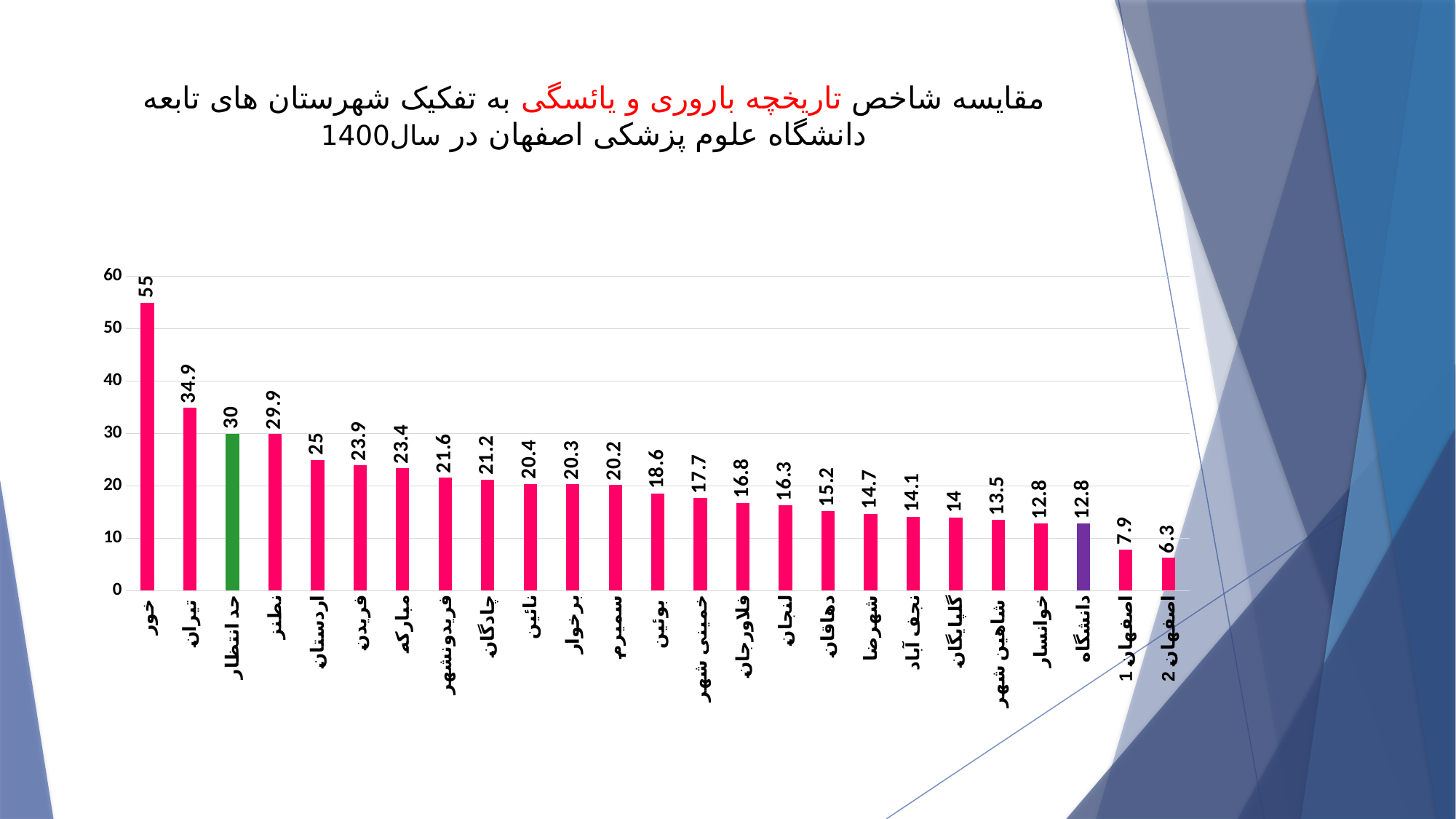

# مقایسه شاخص تاریخچه باروری و یائسگی به تفکیک شهرستان های تابعه دانشگاه علوم پزشکی اصفهان در سال1400

### Chart

| Category | Column1 |
|---|---|
| خور  | 55.0 |
|  تیران  | 34.9 |
| حد انتظار | 30.0 |
| نطنز | 29.9 |
|  اردستان | 25.0 |
| فریدن | 23.9 |
|  مبارکه | 23.4 |
|  فریدونشهر | 21.6 |
| چادگان | 21.2 |
| نائین | 20.4 |
|  برخوار | 20.3 |
| سمیرم | 20.2 |
|  بوئین  | 18.6 |
| خمینی شهر | 17.7 |
|  فلاورجان | 16.8 |
|  لنجان | 16.3 |
|  دهاقان | 15.2 |
|  شهرضا | 14.7 |
|  نجف آباد | 14.1 |
| گلپایگان | 14.0 |
|  شاهین شهر  | 13.5 |
| خوانسار | 12.8 |
| دانشگاه | 12.8 |
| اصفهان 1 | 7.9 |
| اصفهان 2 | 6.3 |